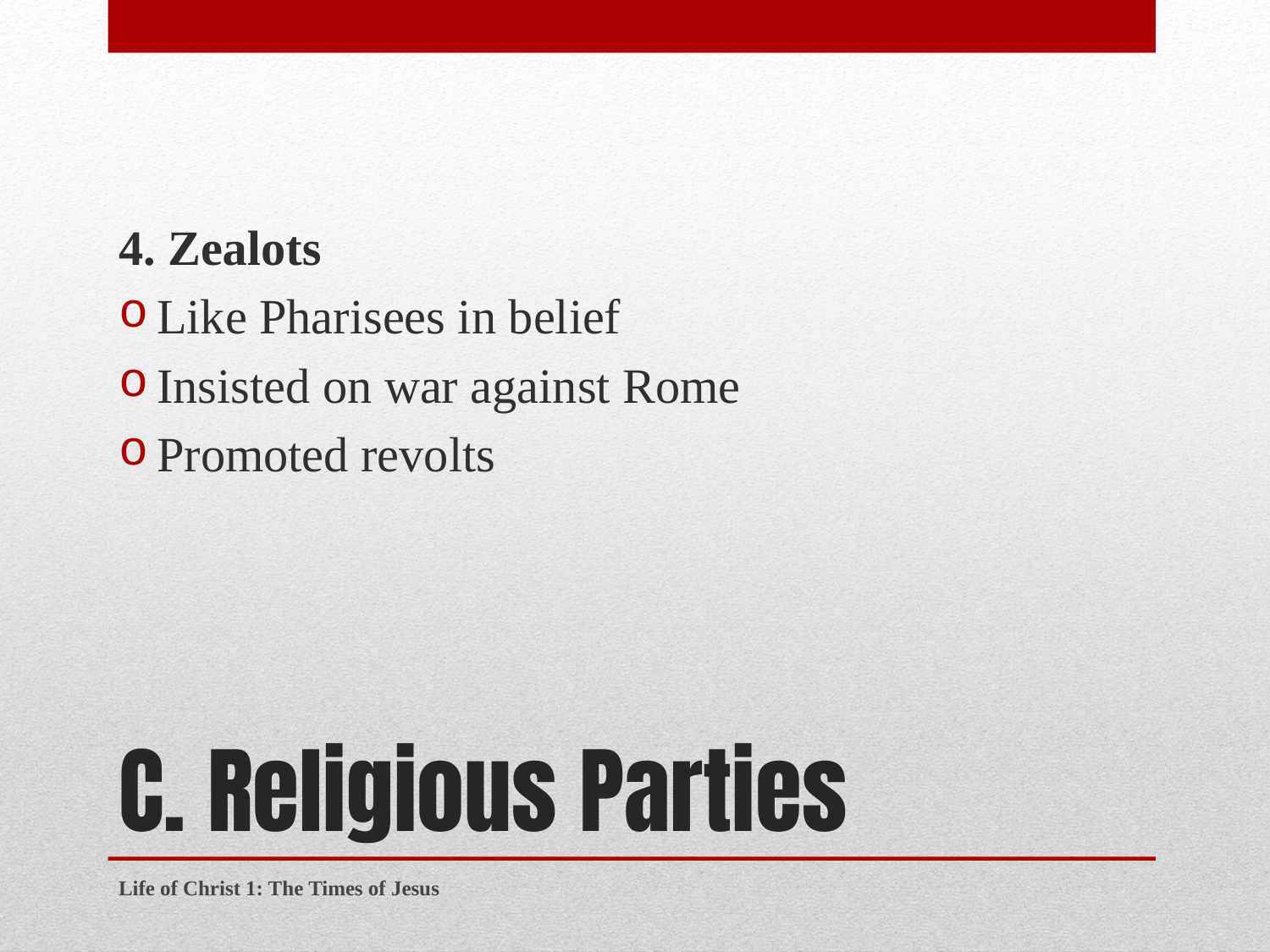

4. Zealots
Like Pharisees in belief
Insisted on war against Rome
Promoted revolts

# C. Religious Parties
Life of Christ 1: The Times of Jesus